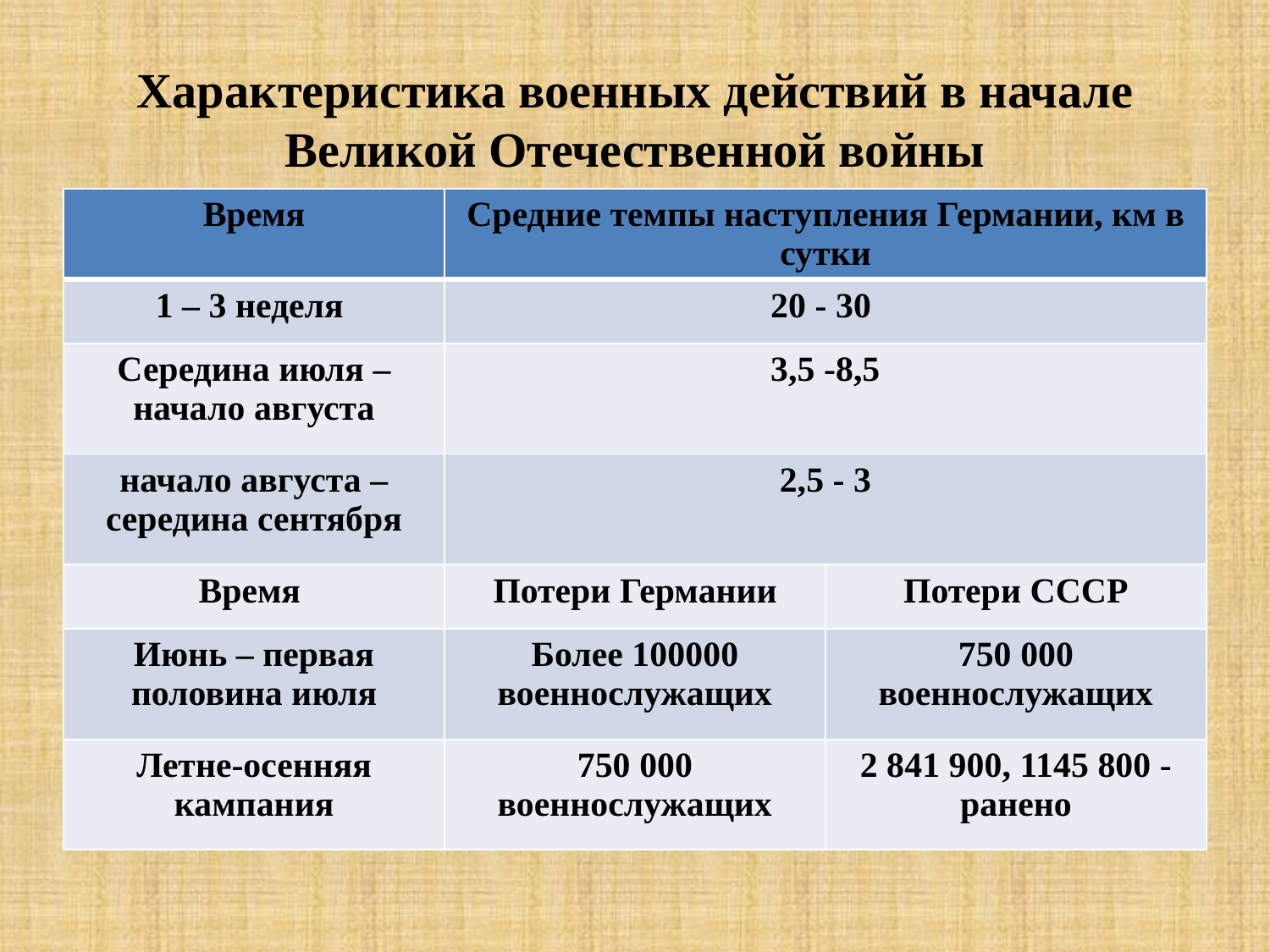

# Характеристика военных действий в начале Великой Отечественной войны
| Время | Средние темпы наступления Германии, км в сутки |  |
| --- | --- | --- |
| 1 – 3 неделя | 20 - 30 |  |
| Середина июля – начало августа | 3,5 -8,5 |  |
| начало августа – середина сентября | 2,5 - 3 |  |
| Время | Потери Германии | Потери СССР |
| Июнь – первая половина июля | Более 100000 военнослужащих | 750 000 военнослужащих |
| Летне-осенняя кампания | 750 000 военнослужащих | 2 841 900, 1145 800 - ранено |